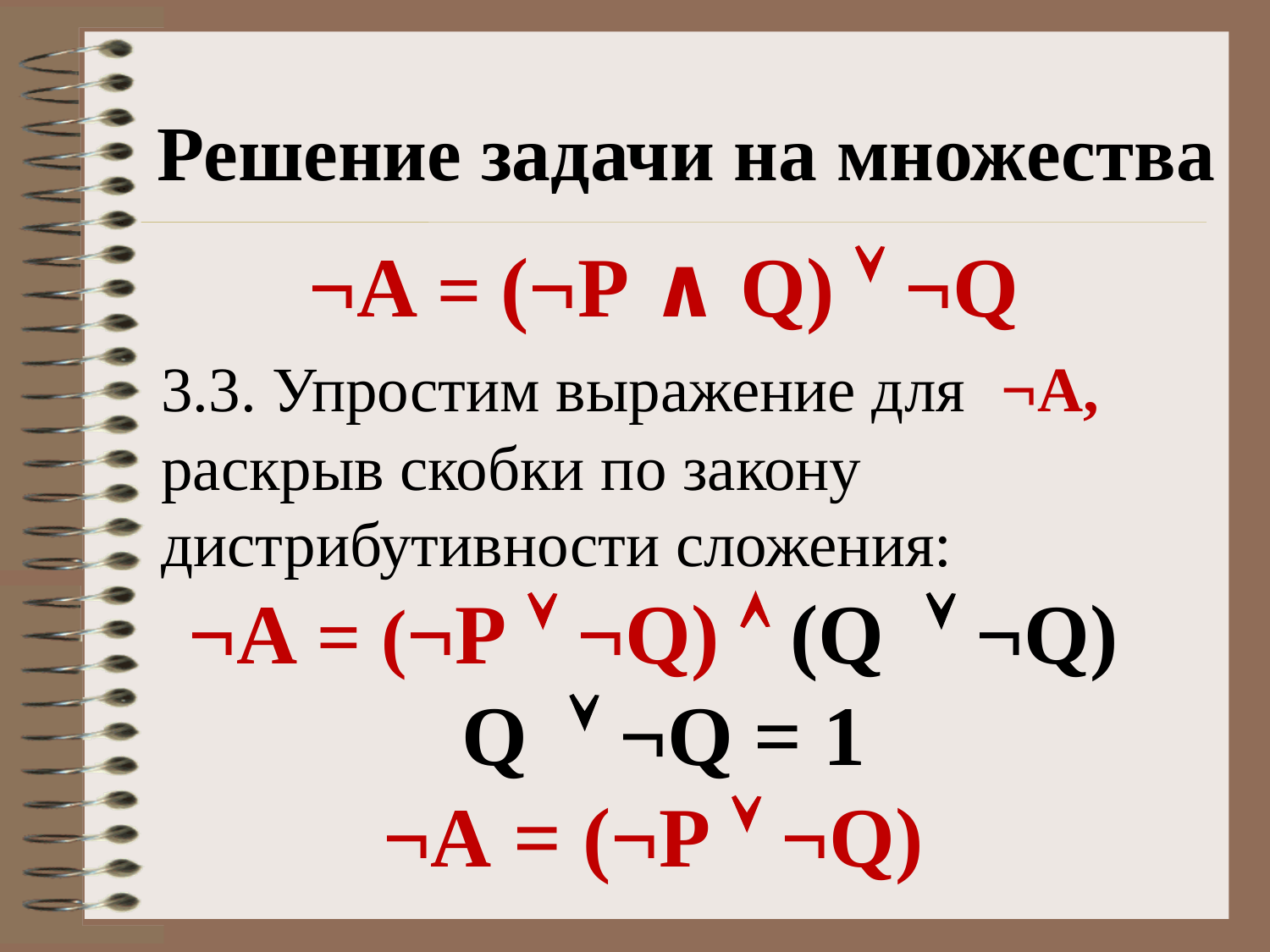

Решение задачи на множества
¬А = (¬P ∧ Q) ∨ ¬Q
3.3. Упростим выражение для  ¬А, раскрыв скобки по закону дистрибутивности сложения:
¬А = (¬P ∨ ¬Q) ∧ (Q  ∨ ¬Q)
Q  ∨ ¬Q = 1
¬А = (¬P ∨ ¬Q)